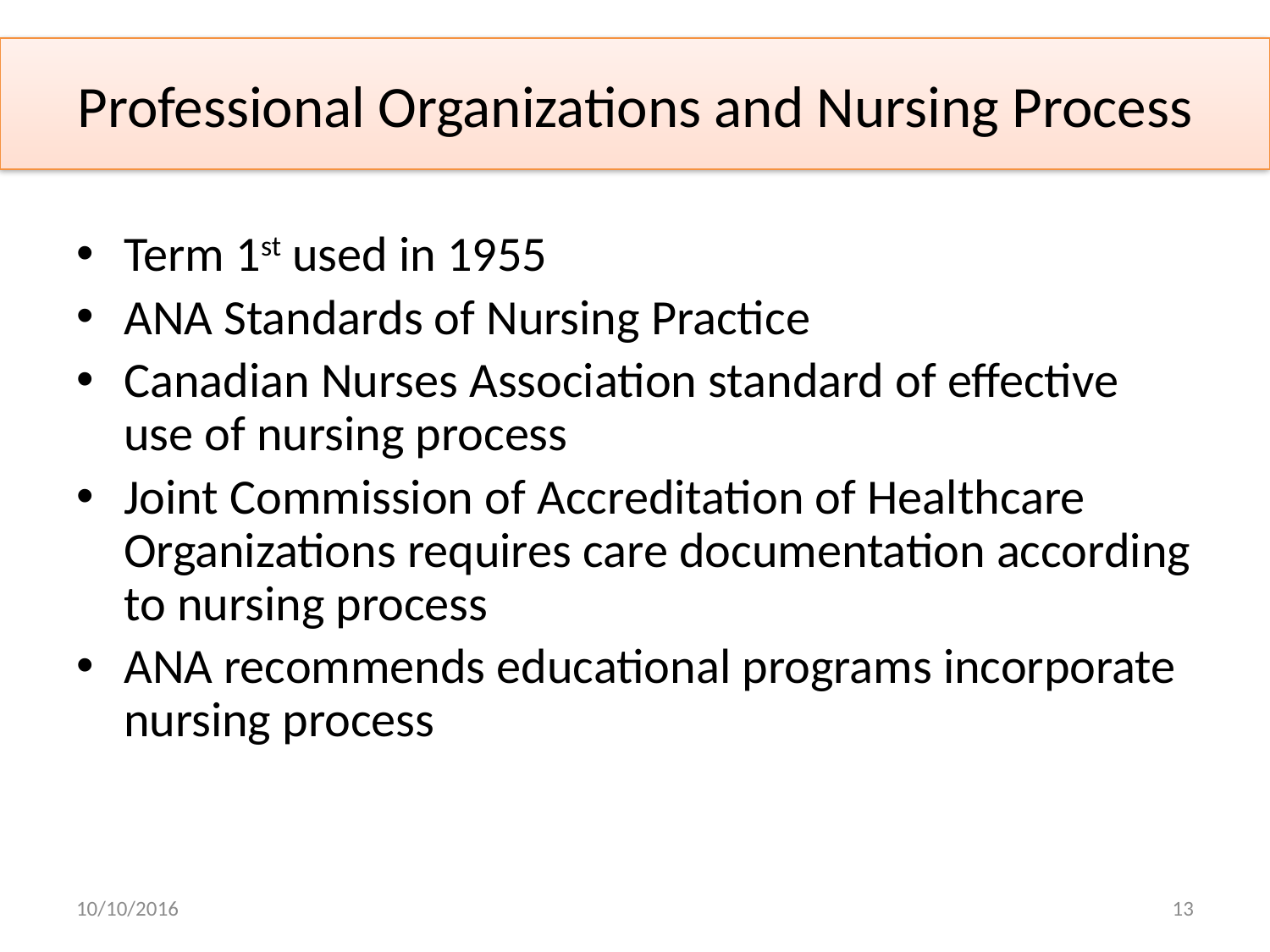

# Professional Organizations and Nursing Process
Term 1st used in 1955
ANA Standards of Nursing Practice
Canadian Nurses Association standard of effective use of nursing process
Joint Commission of Accreditation of Healthcare Organizations requires care documentation according to nursing process
ANA recommends educational programs incorporate nursing process
10/10/2016
13